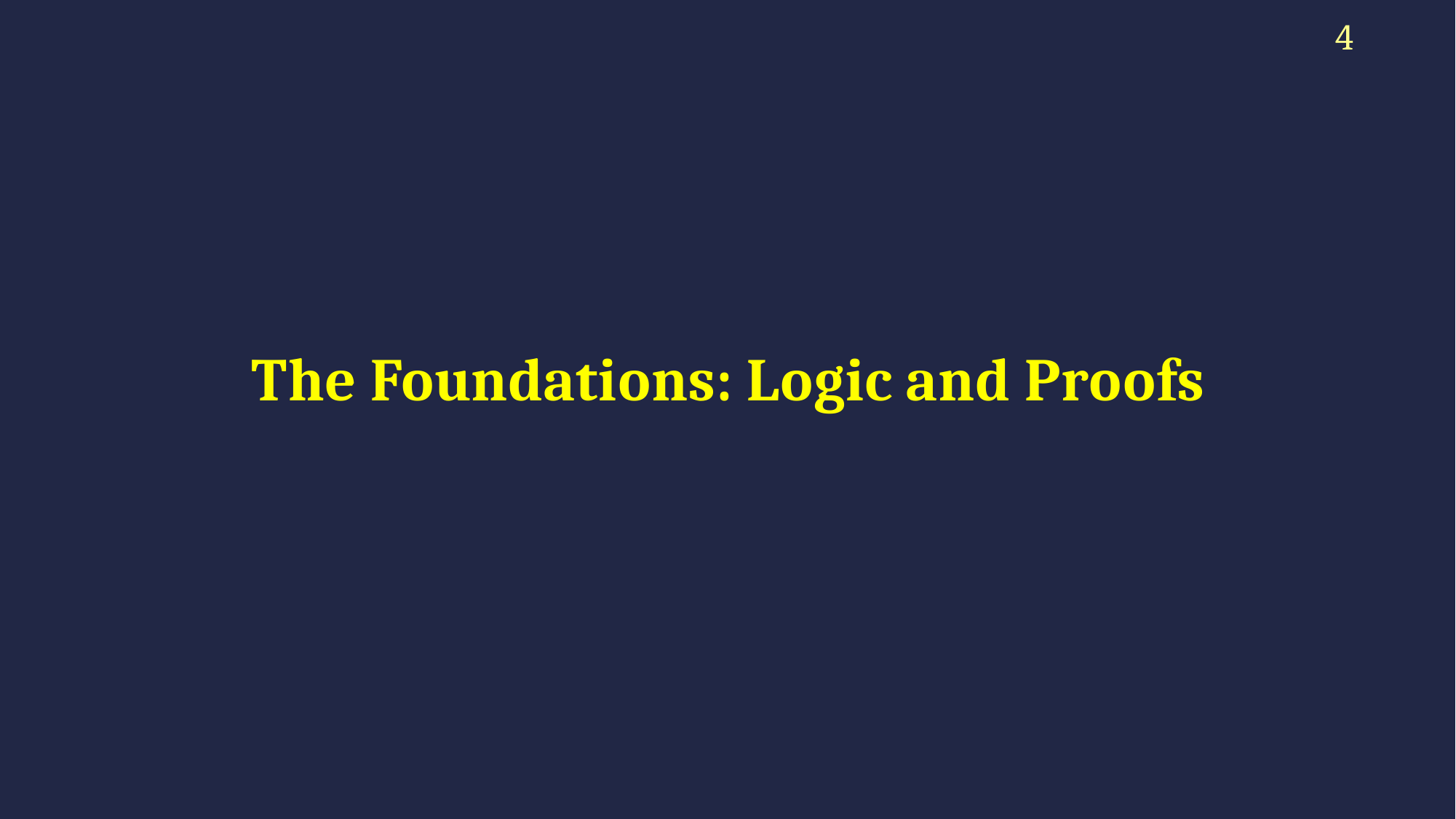

4
# The Foundations: Logic and Proofs